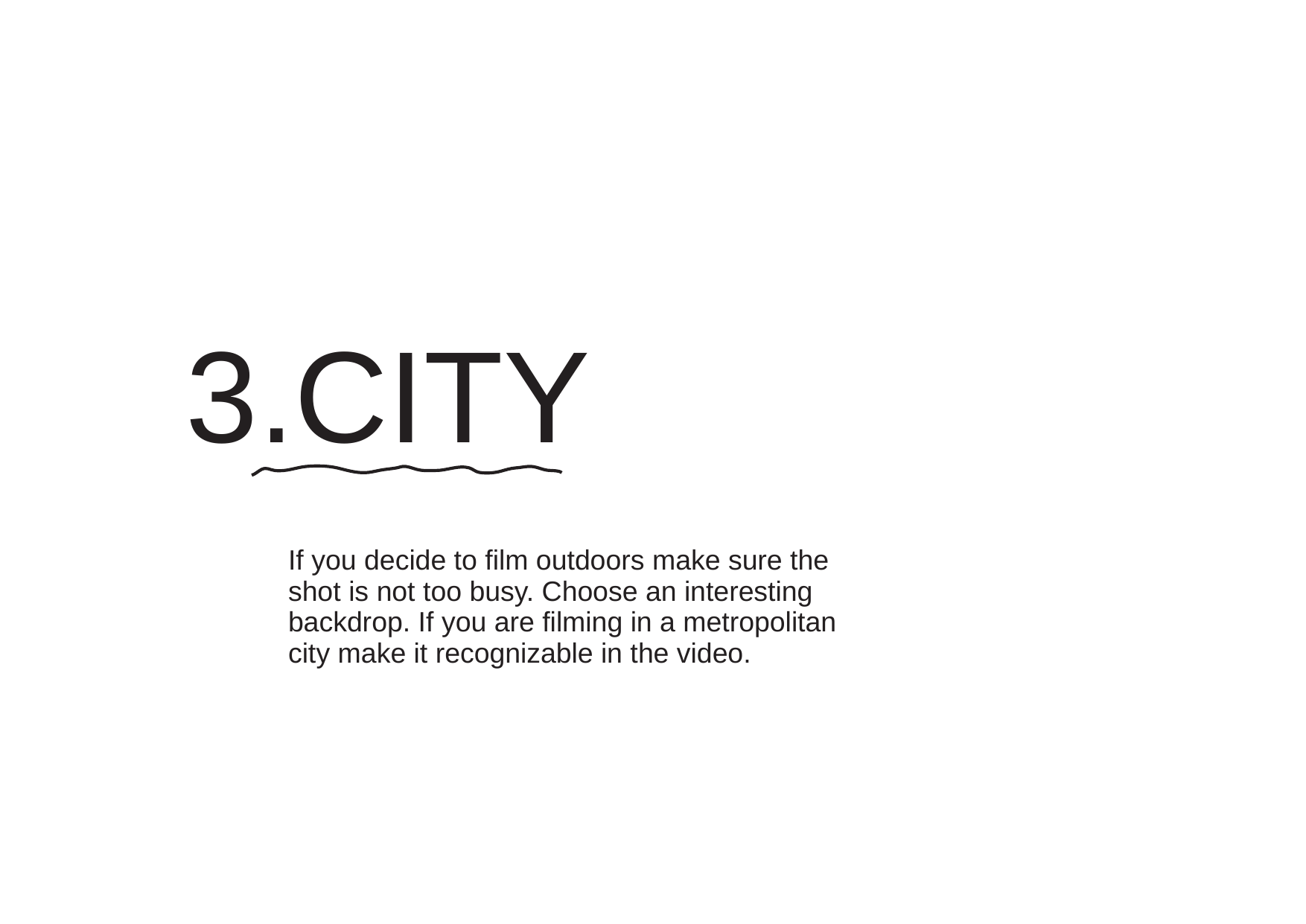

3.CITY

If you decide to film outdoors make sure the
shot is not too busy. Choose an interesting
backdrop. If you are filming in a metropolitan
city make it recognizable in the video.